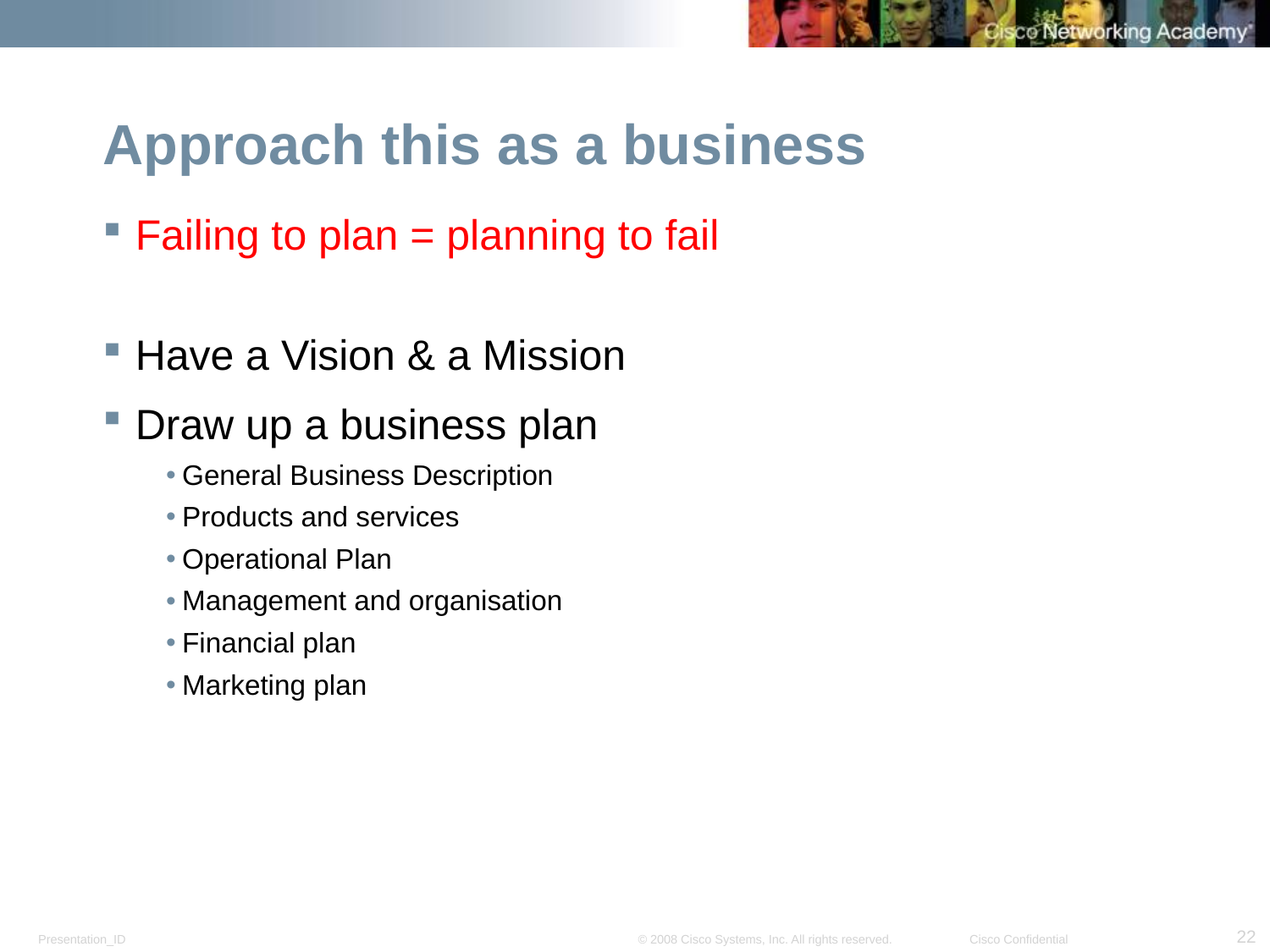

# Approach this as a business
Failing to plan = planning to fail
Have a Vision & a Mission
Draw up a business plan
General Business Description
Products and services
Operational Plan
Management and organisation
Financial plan
Marketing plan